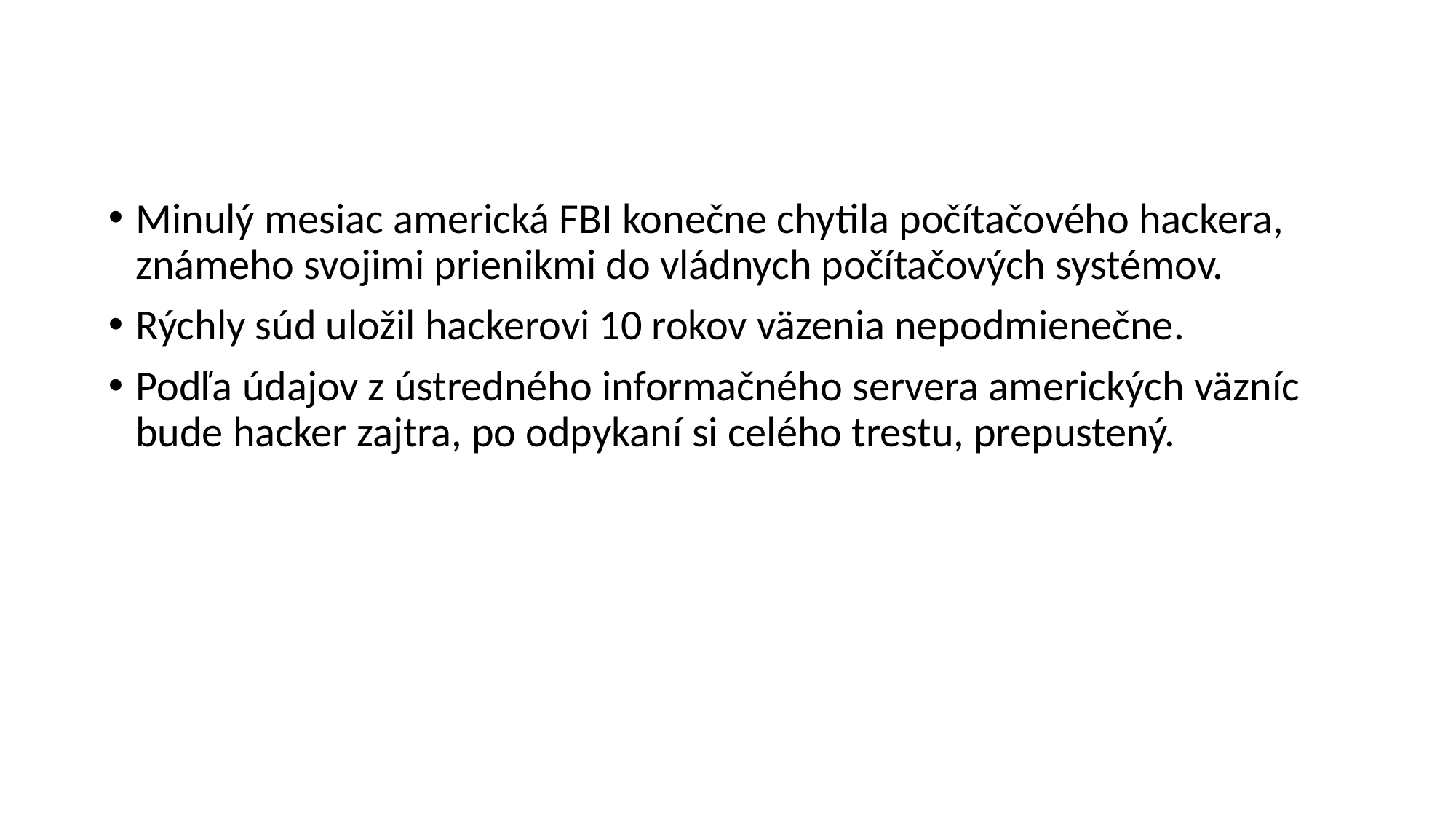

#
Minulý mesiac americká FBI konečne chytila počítačového hackera, známeho svojimi prienikmi do vládnych počítačových systémov.
Rýchly súd uložil hackerovi 10 rokov väzenia nepodmienečne.
Podľa údajov z ústredného informačného servera amerických väzníc bude hacker zajtra, po odpykaní si celého trestu, prepustený.